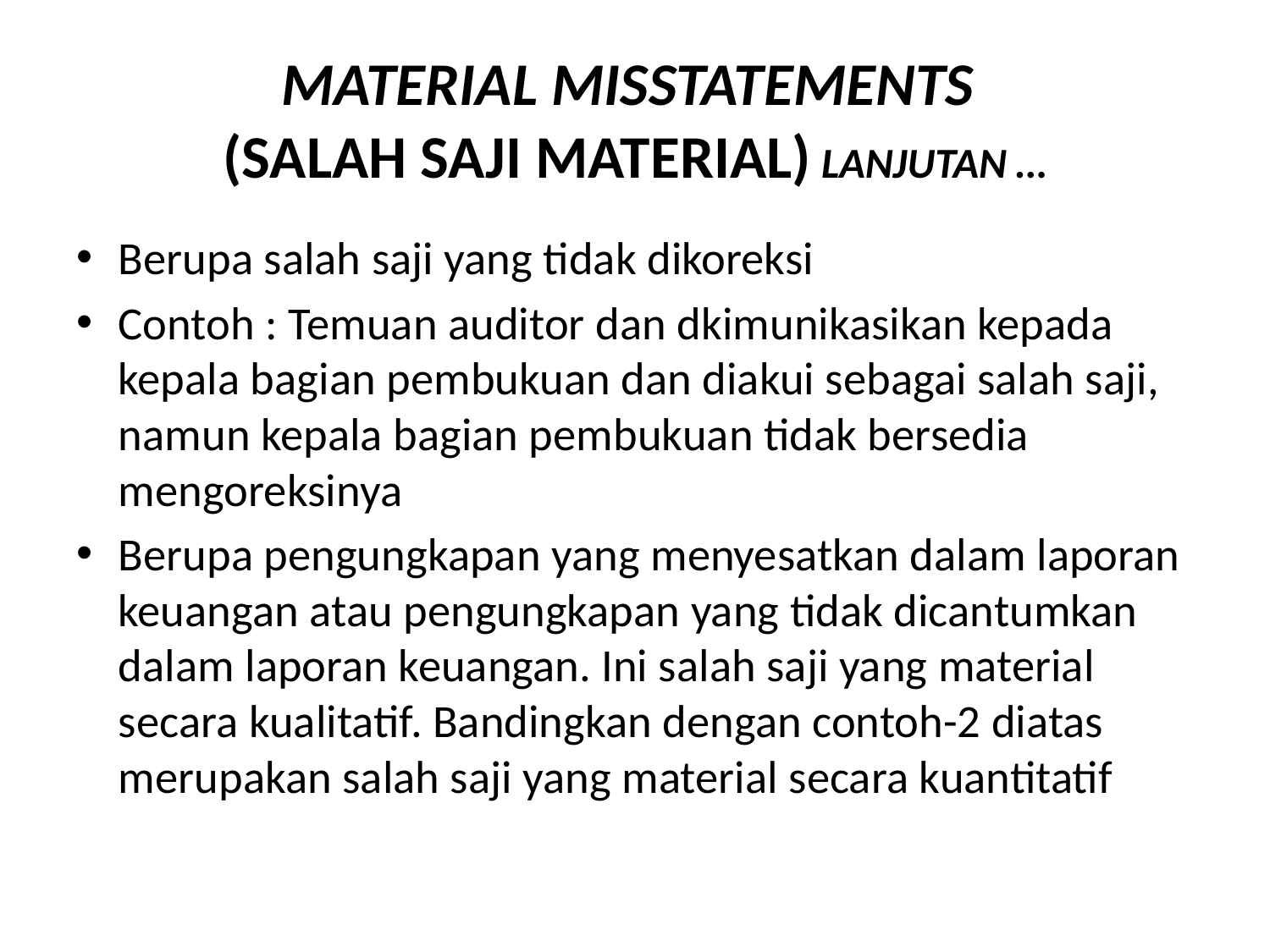

# MATERIAL MISSTATEMENTS (SALAH SAJI MATERIAL) LANJUTAN …
Berupa salah saji yang tidak dikoreksi
Contoh : Temuan auditor dan dkimunikasikan kepada kepala bagian pembukuan dan diakui sebagai salah saji, namun kepala bagian pembukuan tidak bersedia mengoreksinya
Berupa pengungkapan yang menyesatkan dalam laporan keuangan atau pengungkapan yang tidak dicantumkan dalam laporan keuangan. Ini salah saji yang material secara kualitatif. Bandingkan dengan contoh-2 diatas merupakan salah saji yang material secara kuantitatif